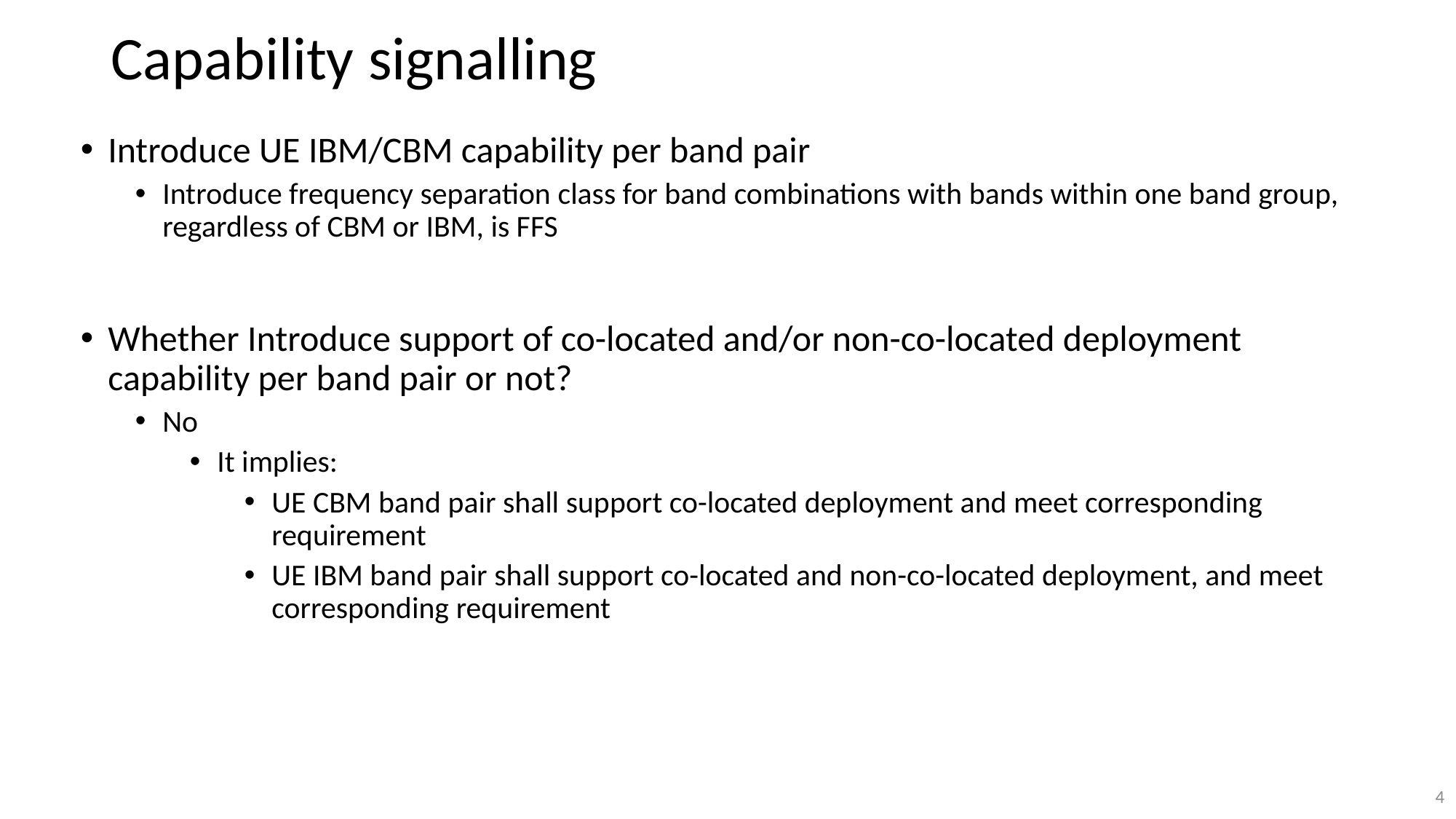

# Capability signalling
Introduce UE IBM/CBM capability per band pair
Introduce frequency separation class for band combinations with bands within one band group, regardless of CBM or IBM, is FFS

Whether Introduce support of co-located and/or non-co-located deployment capability per band pair or not?
No
It implies:
UE CBM band pair shall support co-located deployment and meet corresponding requirement
UE IBM band pair shall support co-located and non-co-located deployment, and meet corresponding requirement
4